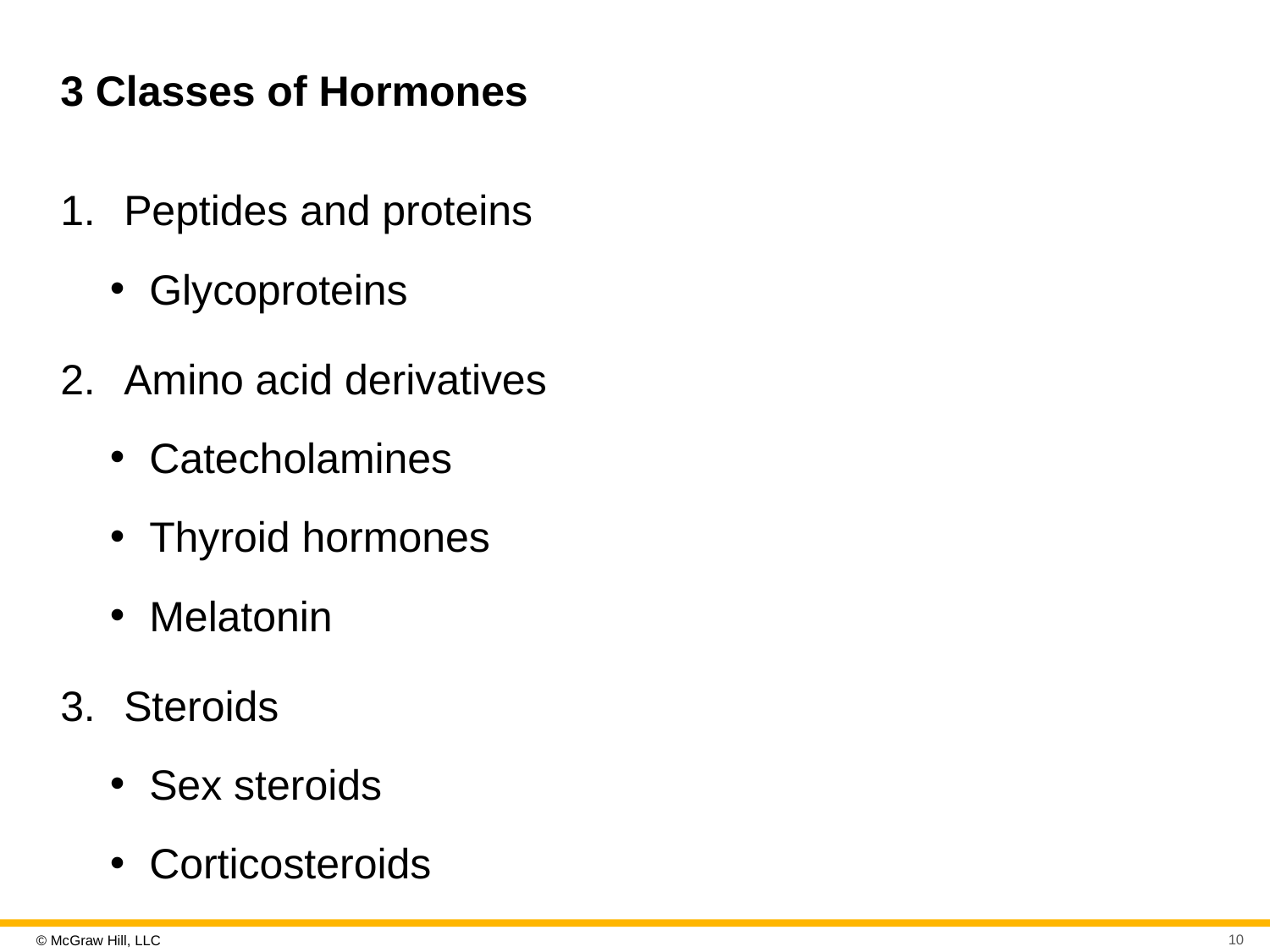

# 3 Classes of Hormones
Peptides and proteins
Glycoproteins
Amino acid derivatives
Catecholamines
Thyroid hormones
Melatonin
Steroids
Sex steroids
Corticosteroids
10